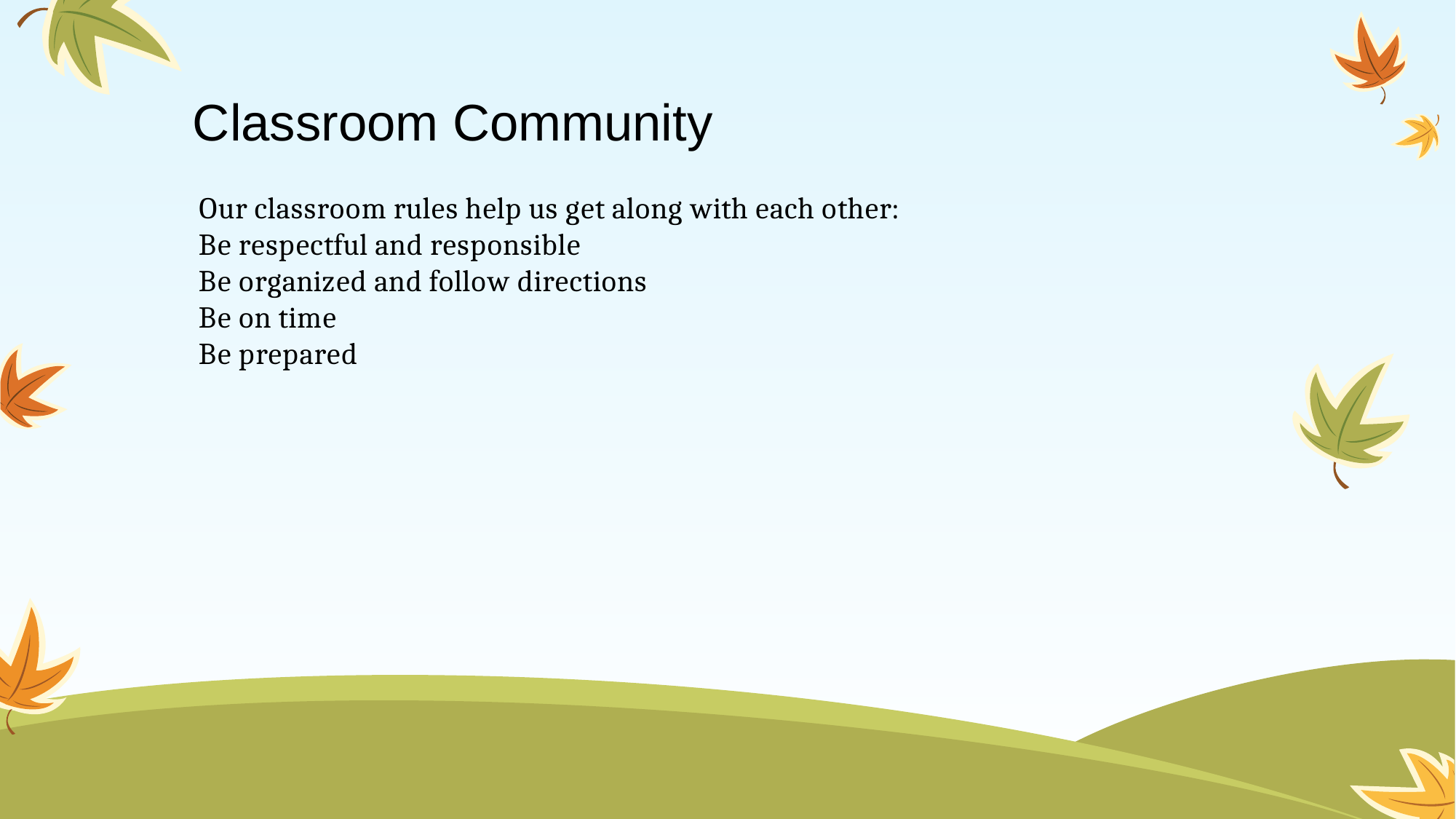

Classroom Community
Our classroom rules help us get along with each other:
Be respectful and responsible
Be organized and follow directions
Be on time
Be prepared